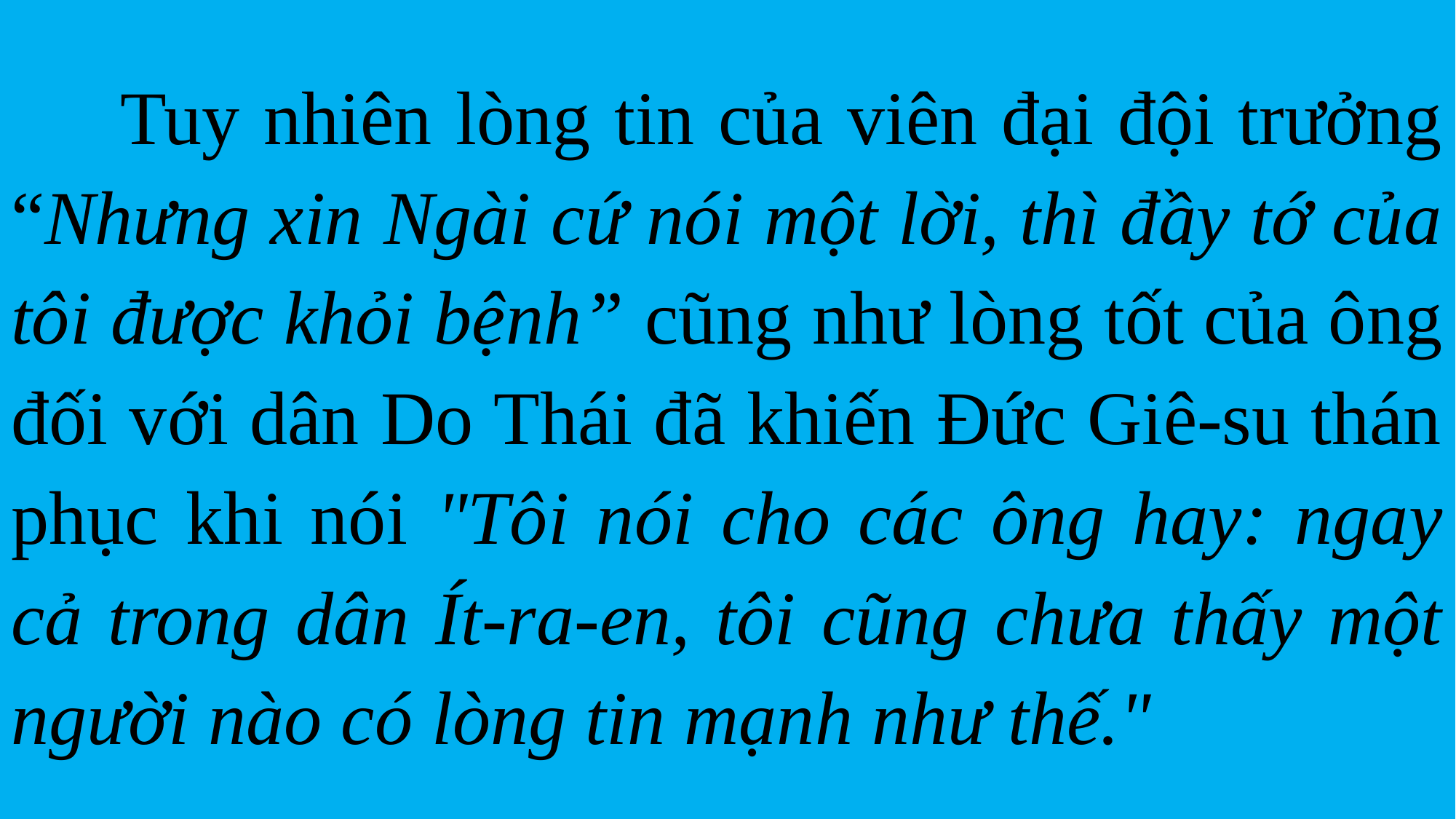

Tuy nhiên lòng tin của viên đại đội trưởng “Nhưng xin Ngài cứ nói một lời, thì đầy tớ của tôi được khỏi bệnh” cũng như lòng tốt của ông đối với dân Do Thái đã khiến Đức Giê-su thán phục khi nói "Tôi nói cho các ông hay: ngay cả trong dân Ít-ra-en, tôi cũng chưa thấy một người nào có lòng tin mạnh như thế."